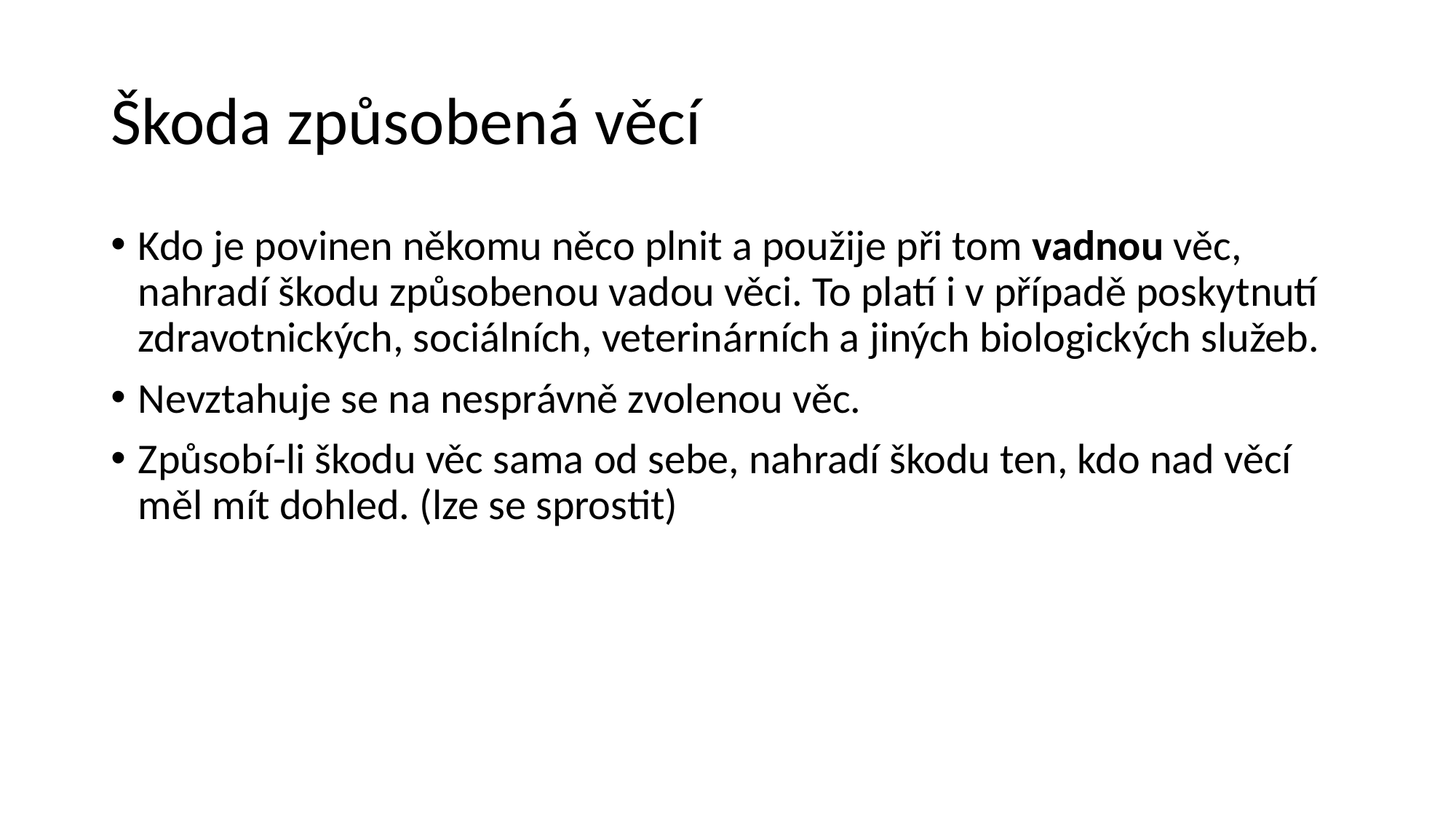

# Škoda způsobená věcí
Kdo je povinen někomu něco plnit a použije při tom vadnou věc, nahradí škodu způsobenou vadou věci. To platí i v případě poskytnutí zdravotnických, sociálních, veterinárních a jiných biologických služeb.
Nevztahuje se na nesprávně zvolenou věc.
Způsobí-li škodu věc sama od sebe, nahradí škodu ten, kdo nad věcí měl mít dohled. (lze se sprostit)